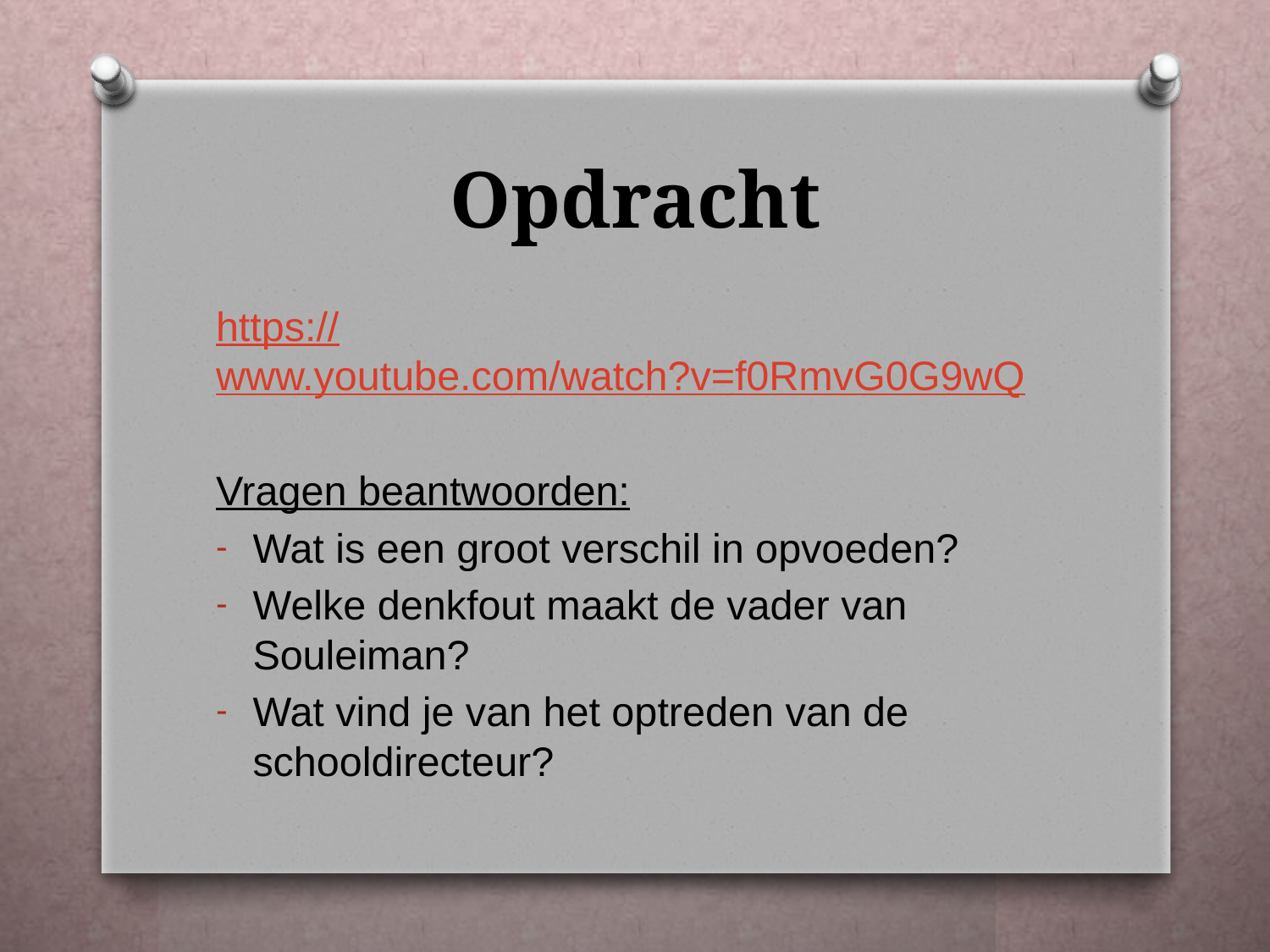

# Opdracht
https://www.youtube.com/watch?v=f0RmvG0G9wQ

Vragen beantwoorden:
Wat is een groot verschil in opvoeden?
Welke denkfout maakt de vader van Souleiman?
Wat vind je van het optreden van de schooldirecteur?